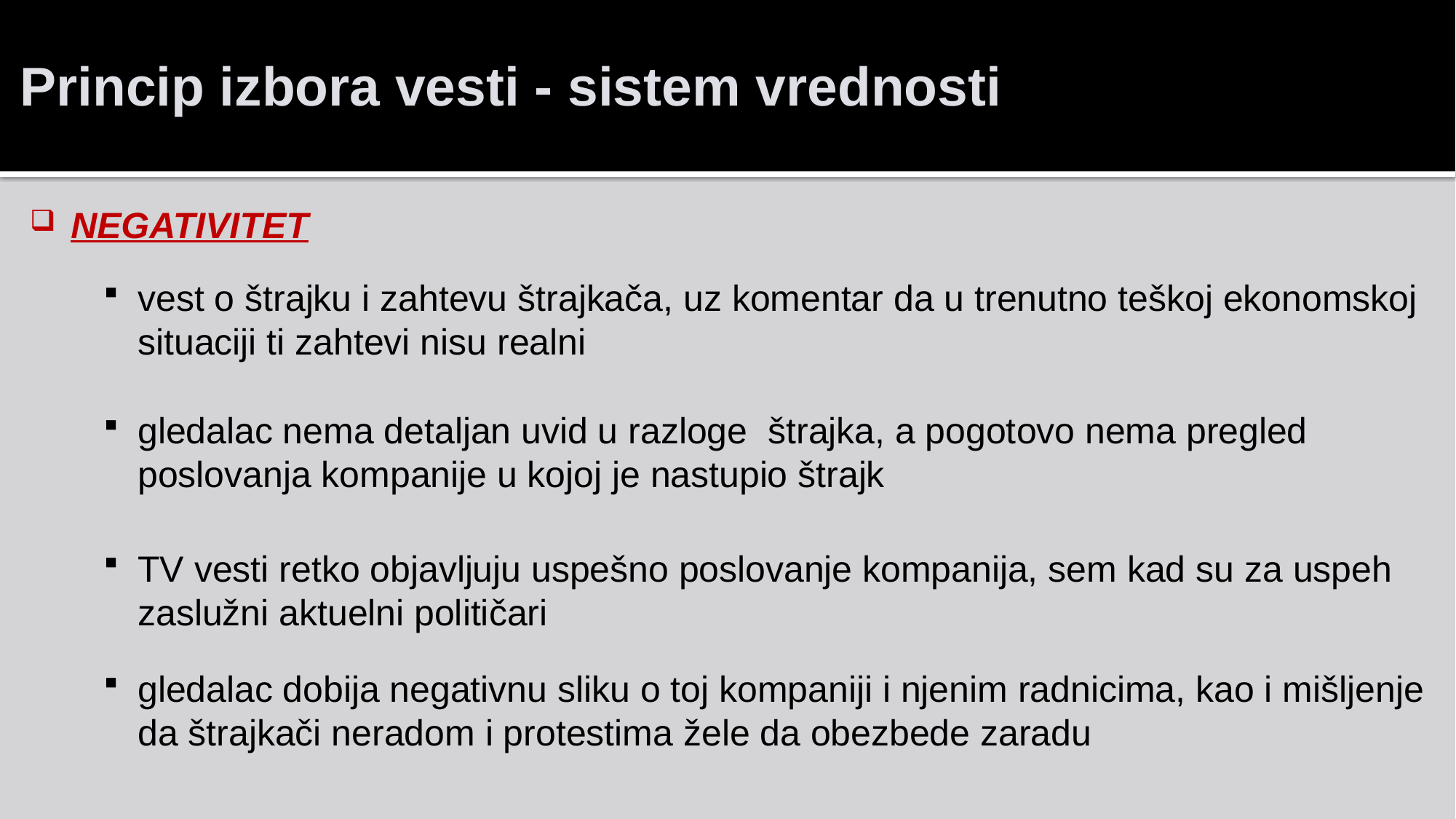

# Princip izbora vesti - sistem vrednosti
NEGATIVITET

vest o štrajku i zahtevu štrajkača, uz komentar da u trenutno teškoj ekonomskoj situaciji ti zahtevi nisu realni

gledalac nema detaljan uvid u razloge  štrajka, a pogotovo nema pregled poslovanja kompanije u kojoj je nastupio štrajk

TV vesti retko objavljuju uspešno poslovanje kompanija, sem kad su za uspeh zaslužni aktuelni političari

gledalac dobija negativnu sliku o toj kompaniji i njenim radnicima, kao i mišljenje da štrajkači neradom i protestima žele da obezbede zaradu